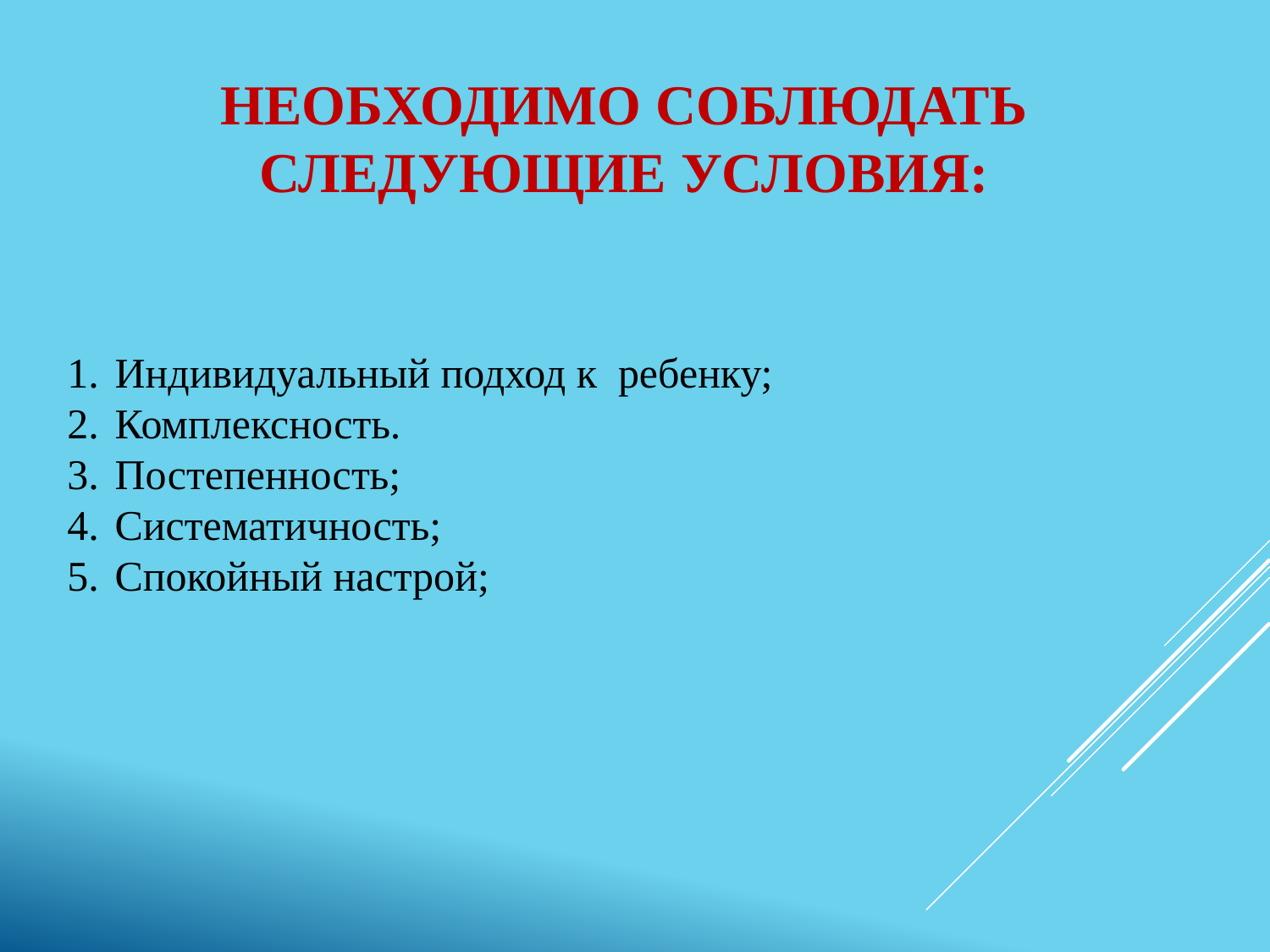

# Необходимо соблюдать следующие условия:
Индивидуальный подход к  ребенку;
Комплексность.
Постепенность;
Систематичность;
Спокойный настрой;